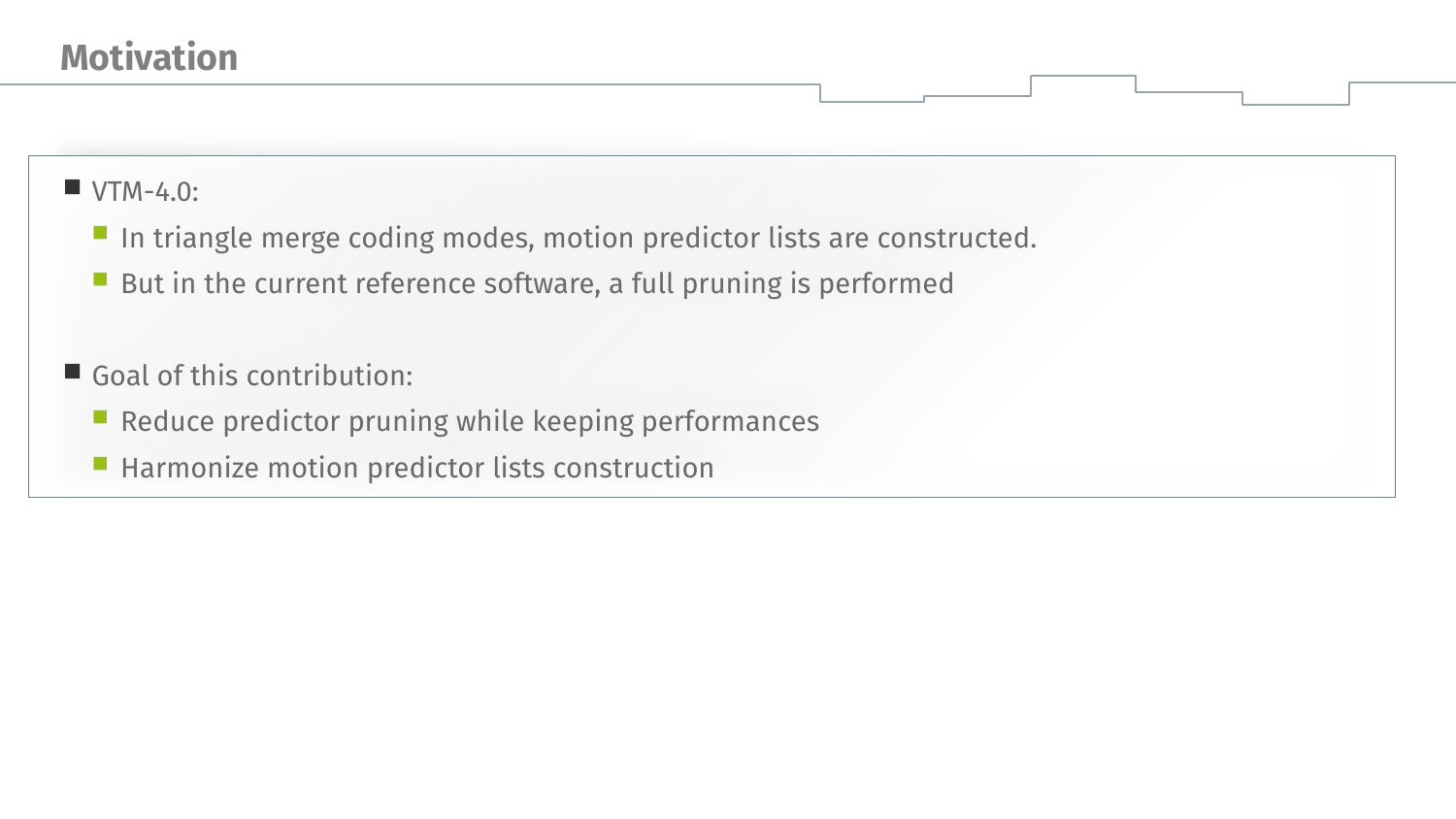

# Motivation
VTM-4.0:
In triangle merge coding modes, motion predictor lists are constructed.
But in the current reference software, a full pruning is performed

Goal of this contribution:
Reduce predictor pruning while keeping performances
Harmonize motion predictor lists construction